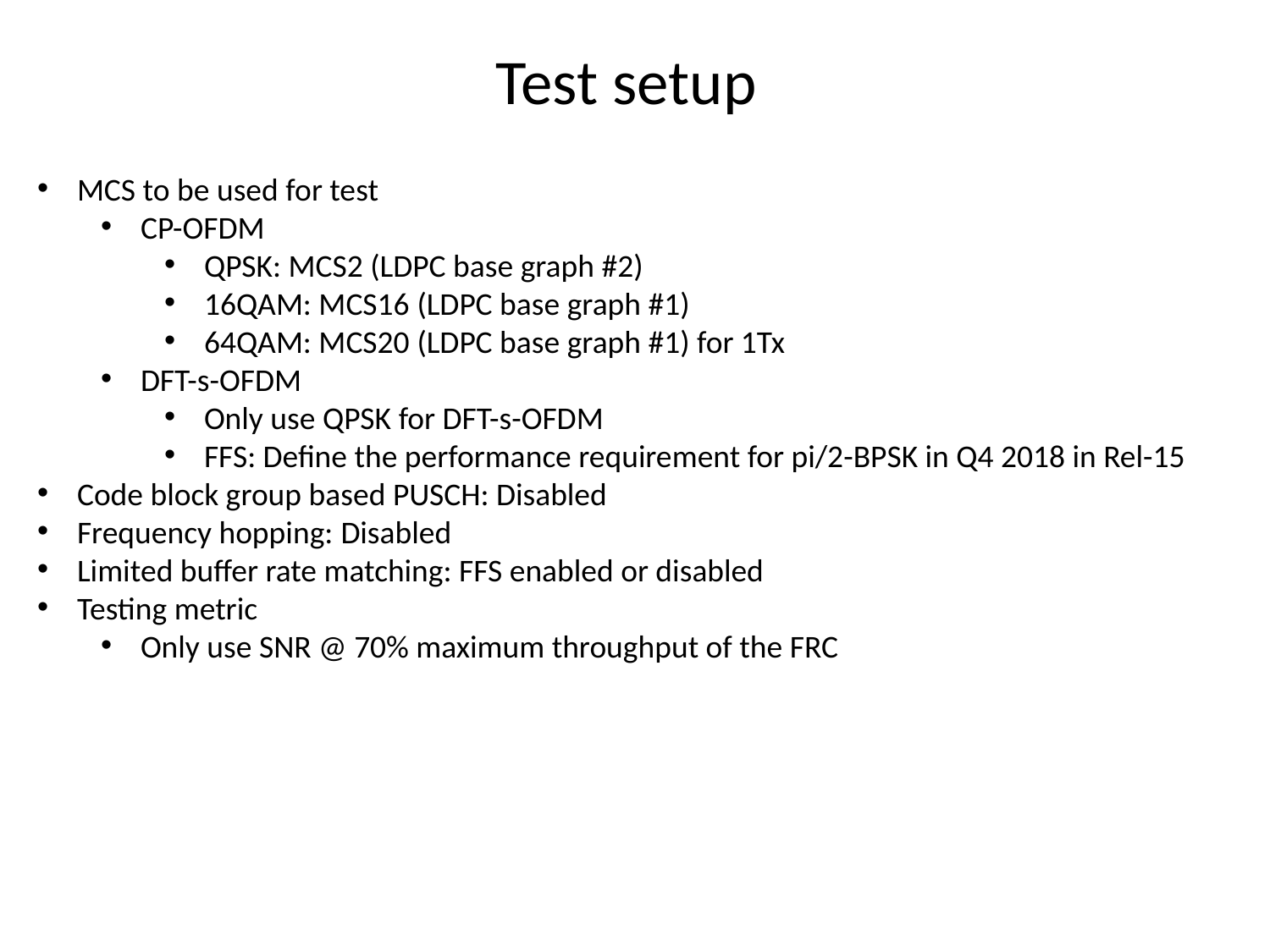

# Test setup
MCS to be used for test
CP-OFDM
QPSK: MCS2 (LDPC base graph #2)
16QAM: MCS16 (LDPC base graph #1)
64QAM: MCS20 (LDPC base graph #1) for 1Tx
DFT-s-OFDM
Only use QPSK for DFT-s-OFDM
FFS: Define the performance requirement for pi/2-BPSK in Q4 2018 in Rel-15
Code block group based PUSCH: Disabled
Frequency hopping: Disabled
Limited buffer rate matching: FFS enabled or disabled
Testing metric
Only use SNR @ 70% maximum throughput of the FRC